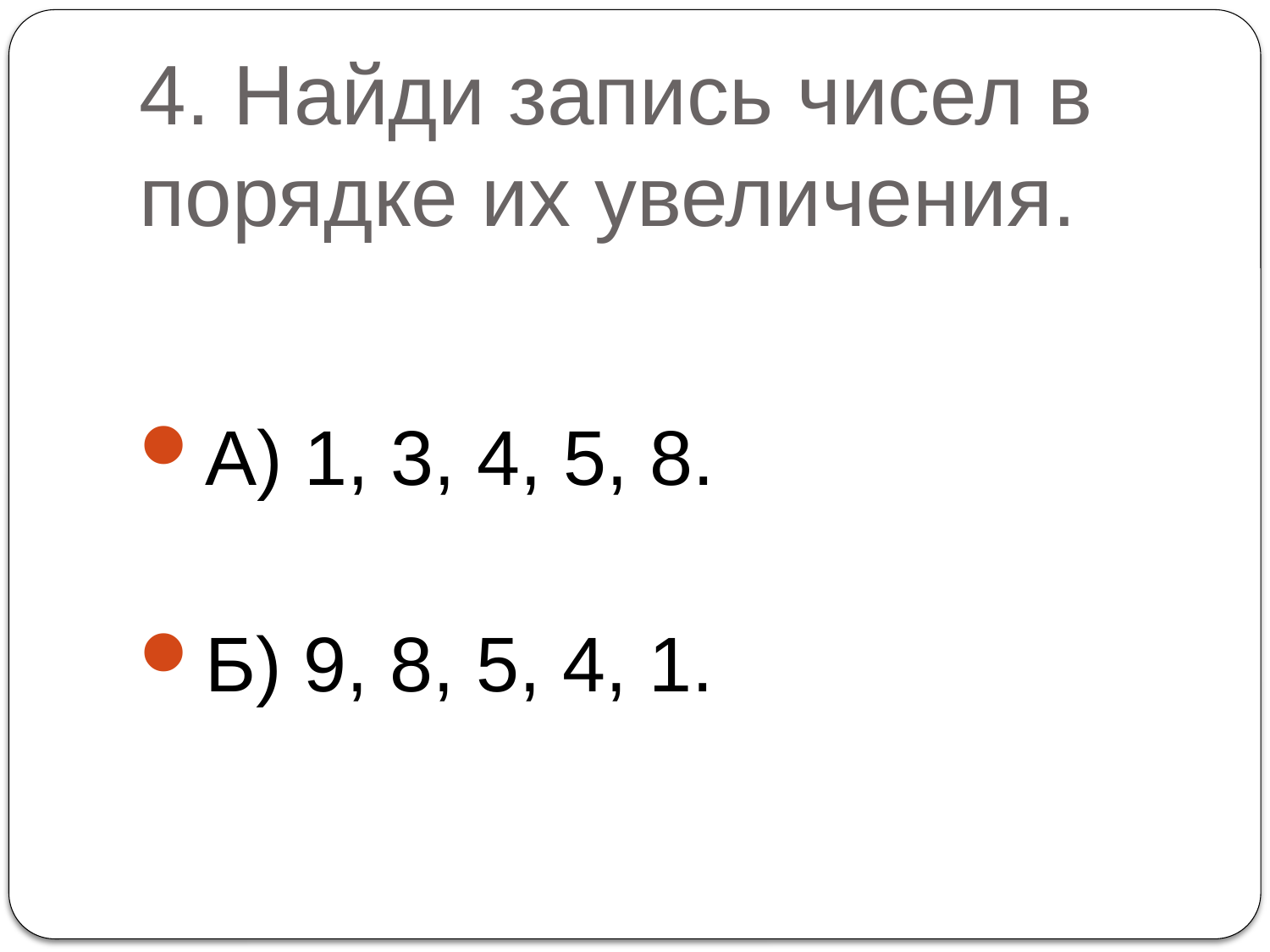

# 4. Найди запись чисел в порядке их увеличения.

А) 1, 3, 4, 5, 8.

Б) 9, 8, 5, 4, 1.